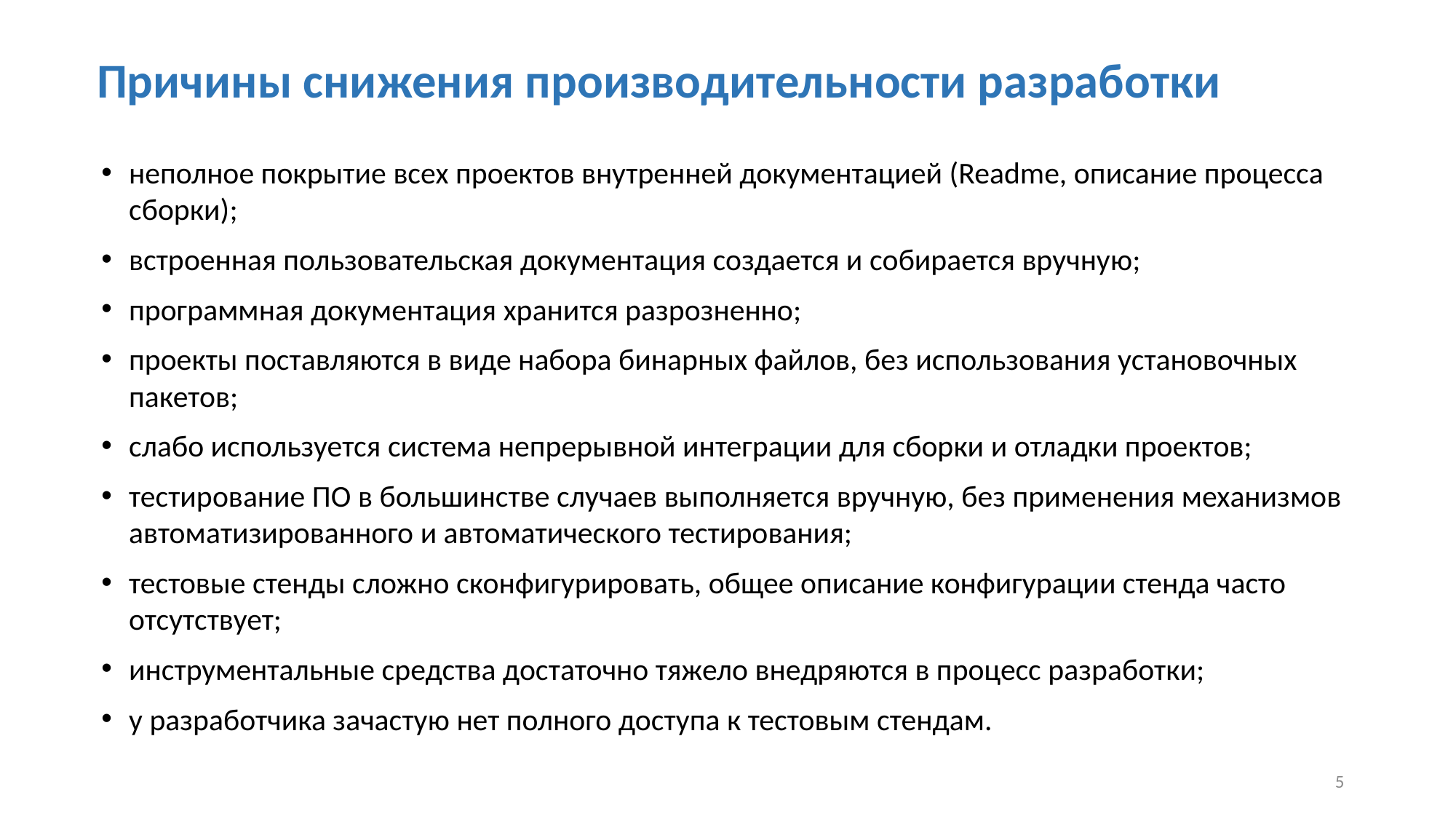

# Причины снижения производительности разработки
неполное покрытие всех проектов внутренней документацией (Readme, описание процесса сборки);
встроенная пользовательская документация создается и собирается вручную;
программная документация хранится разрозненно;
проекты поставляются в виде набора бинарных файлов, без использования установочных пакетов;
слабо используется система непрерывной интеграции для сборки и отладки проектов;
тестирование ПО в большинстве случаев выполняется вручную, без применения механизмов автоматизированного и автоматического тестирования;
тестовые стенды сложно сконфигурировать, общее описание конфигурации стенда часто отсутствует;
инструментальные средства достаточно тяжело внедряются в процесс разработки;
у разработчика зачастую нет полного доступа к тестовым стендам.
5